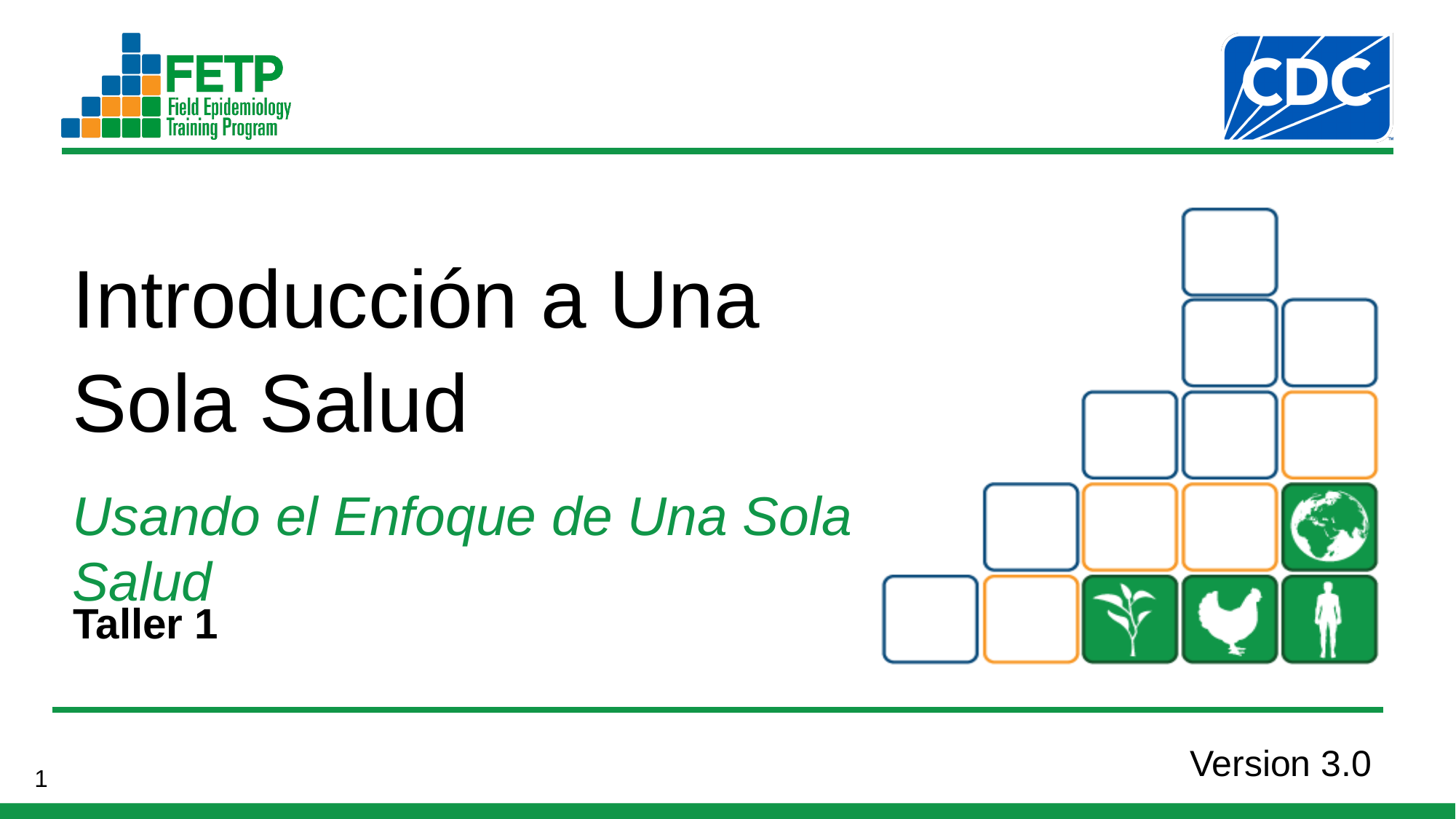

Introducción a Una
Sola Salud
Taller 1